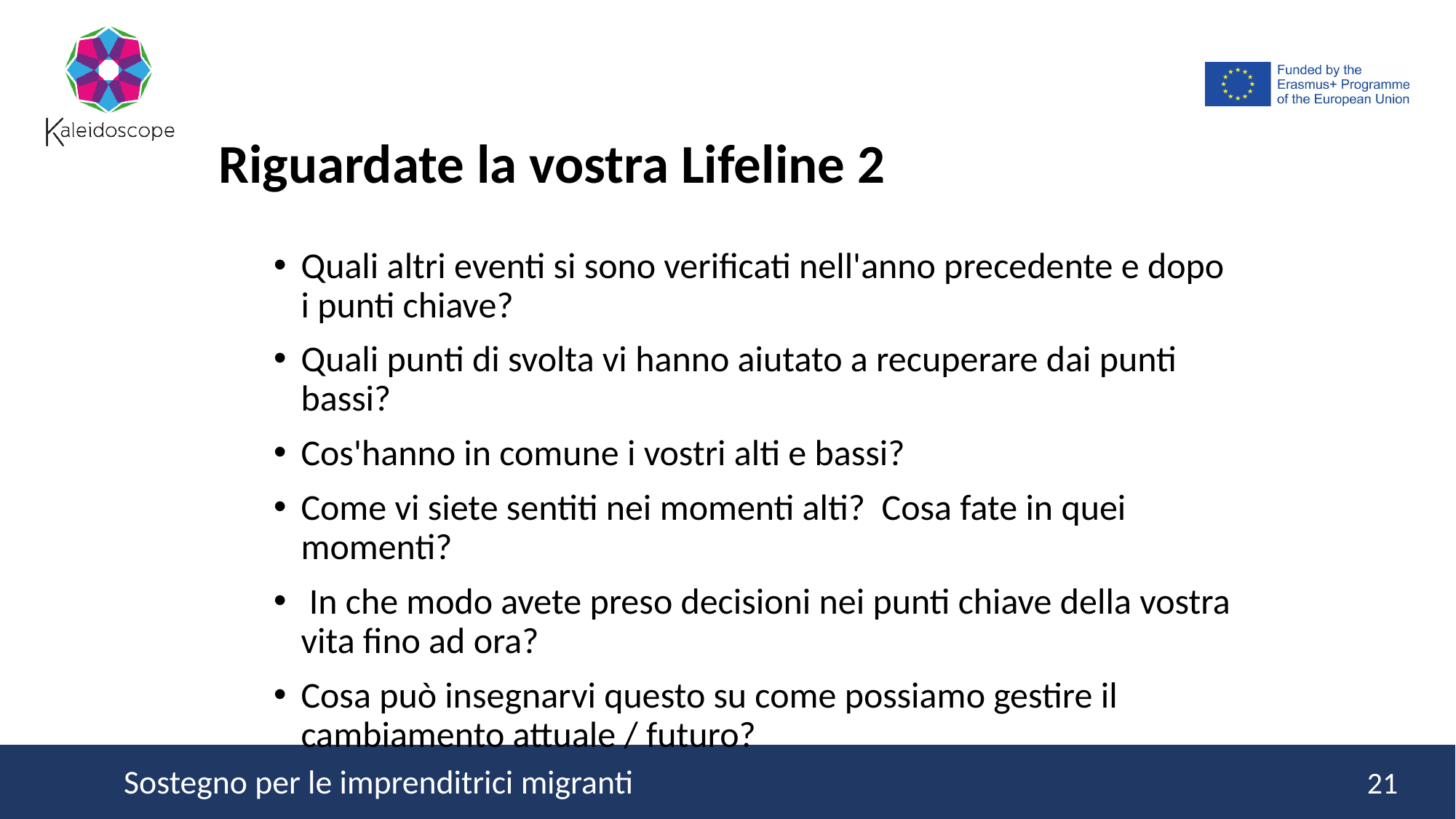

Riguardate la vostra Lifeline 2
Quali altri eventi si sono verificati nell'anno precedente e dopo i punti chiave?
Quali punti di svolta vi hanno aiutato a recuperare dai punti bassi?
Cos'hanno in comune i vostri alti e bassi?
Come vi siete sentiti nei momenti alti?  Cosa fate in quei momenti?
 In che modo avete preso decisioni nei punti chiave della vostra vita fino ad ora?
Cosa può insegnarvi questo su come possiamo gestire il cambiamento attuale / futuro?
21